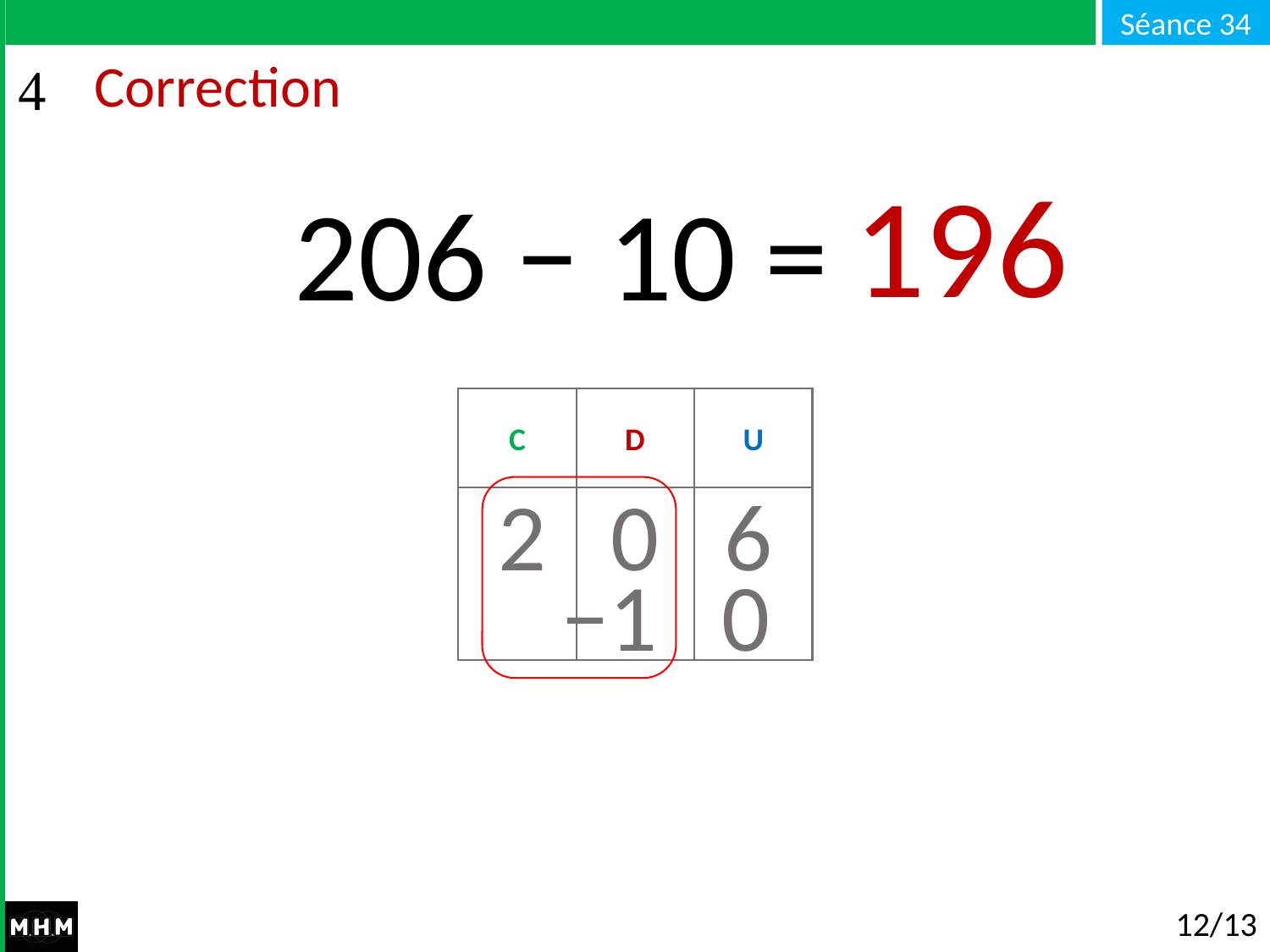

# Correction
196
206 − 10 = …
C
D
U

2   0   6

−1   0
12/13